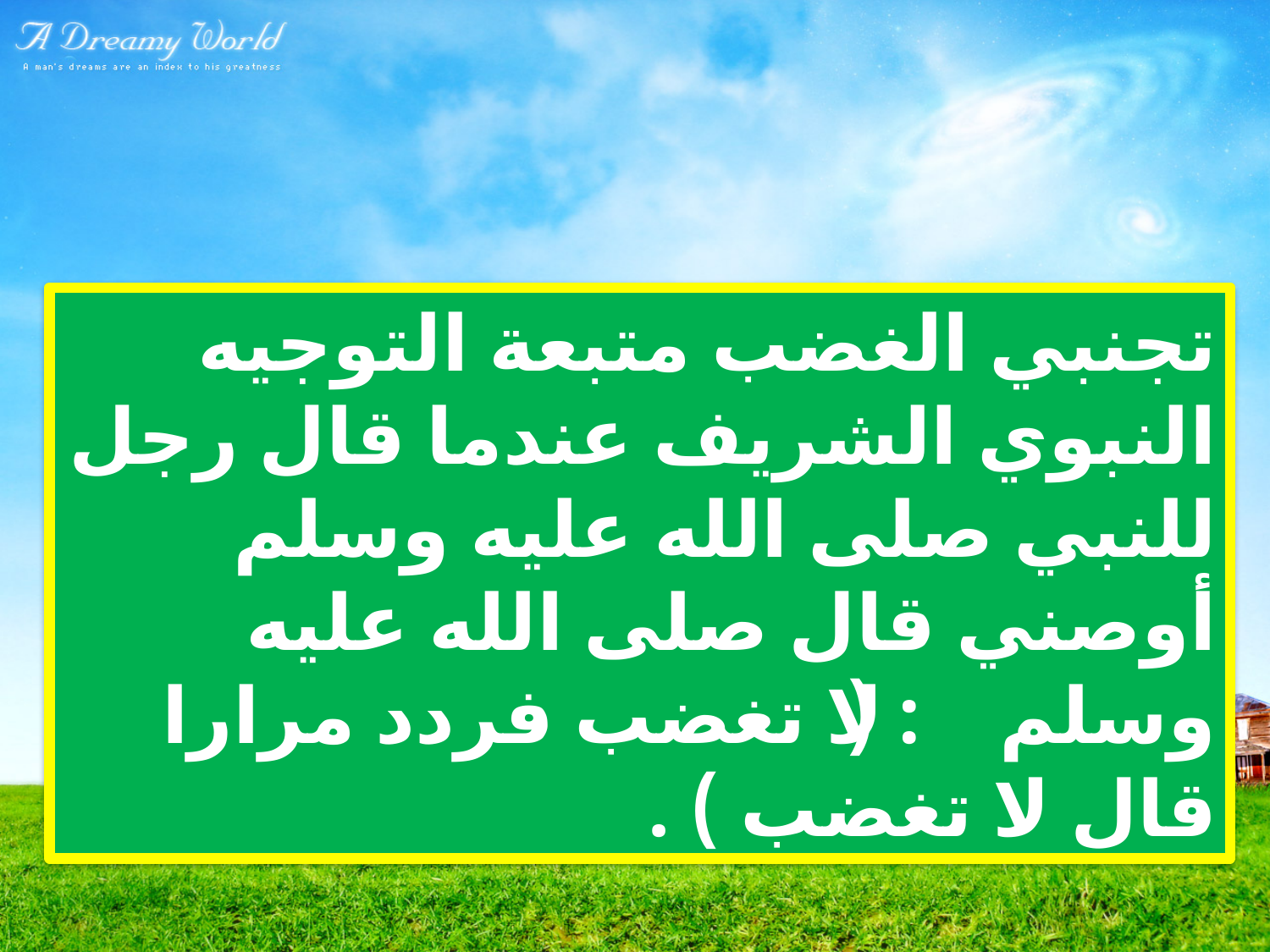

تجنبي الغضب متبعة التوجيه النبوي الشريف عندما قال رجل للنبي صلى الله عليه وسلم أوصني قال صلى الله عليه وسلم : ( لا تغضب فردد مرارا قال لا تغضب ) .